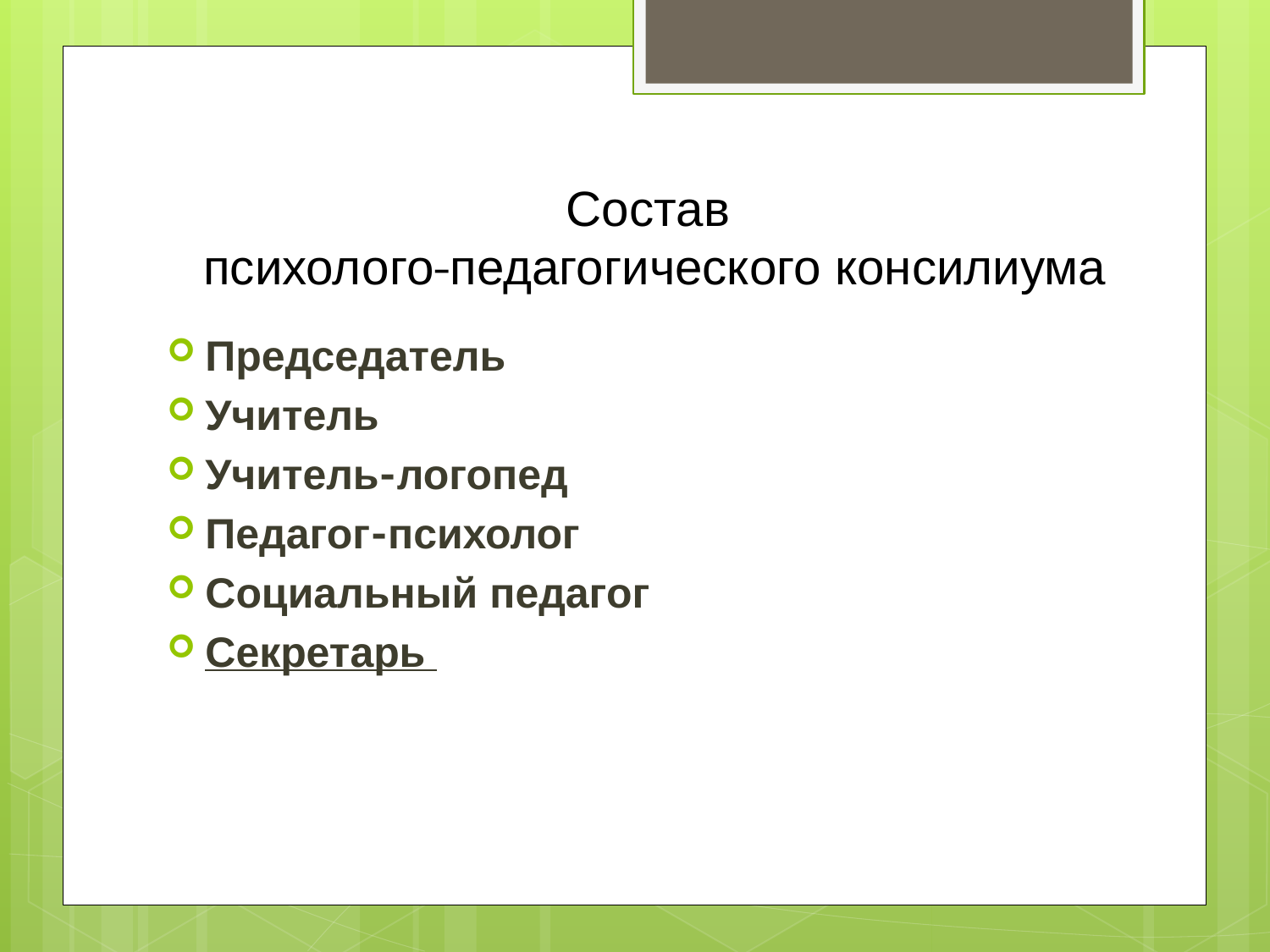

# Состав психолого-педагогического консилиума
Председатель
Учитель
Учитель-логопед
Педагог-психолог
Социальный педагог
Секретарь